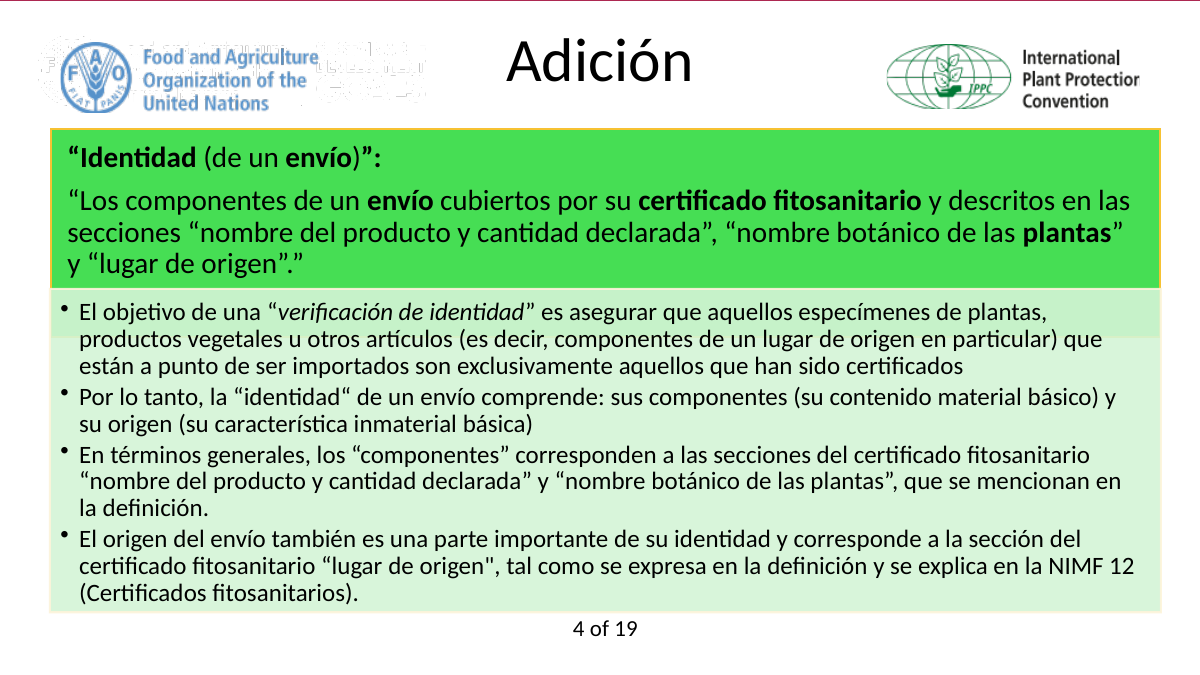

Adición

“Identidad (de un envío)”:
“Los componentes de un envío cubiertos por su certificado fitosanitario y descritos en las secciones “nombre del producto y cantidad declarada”, “nombre botánico de las plantas” y “lugar de origen”.”

El objetivo de una “verificación de identidad” es asegurar que aquellos especímenes de plantas, productos vegetales u otros artículos (es decir, componentes de un lugar de origen en particular) que están a punto de ser importados son exclusivamente aquellos que han sido certificados
Por lo tanto, la “identidad“ de un envío comprende: sus componentes (su contenido material básico) y su origen (su característica inmaterial básica)
En términos generales, los “componentes” corresponden a las secciones del certificado fitosanitario “nombre del producto y cantidad declarada” y “nombre botánico de las plantas”, que se mencionan en la definición.
El origen del envío también es una parte importante de su identidad y corresponde a la sección del certificado fitosanitario “lugar de origen", tal como se expresa en la definición y se explica en la NIMF 12 (Certificados fitosanitarios).
4 of 19